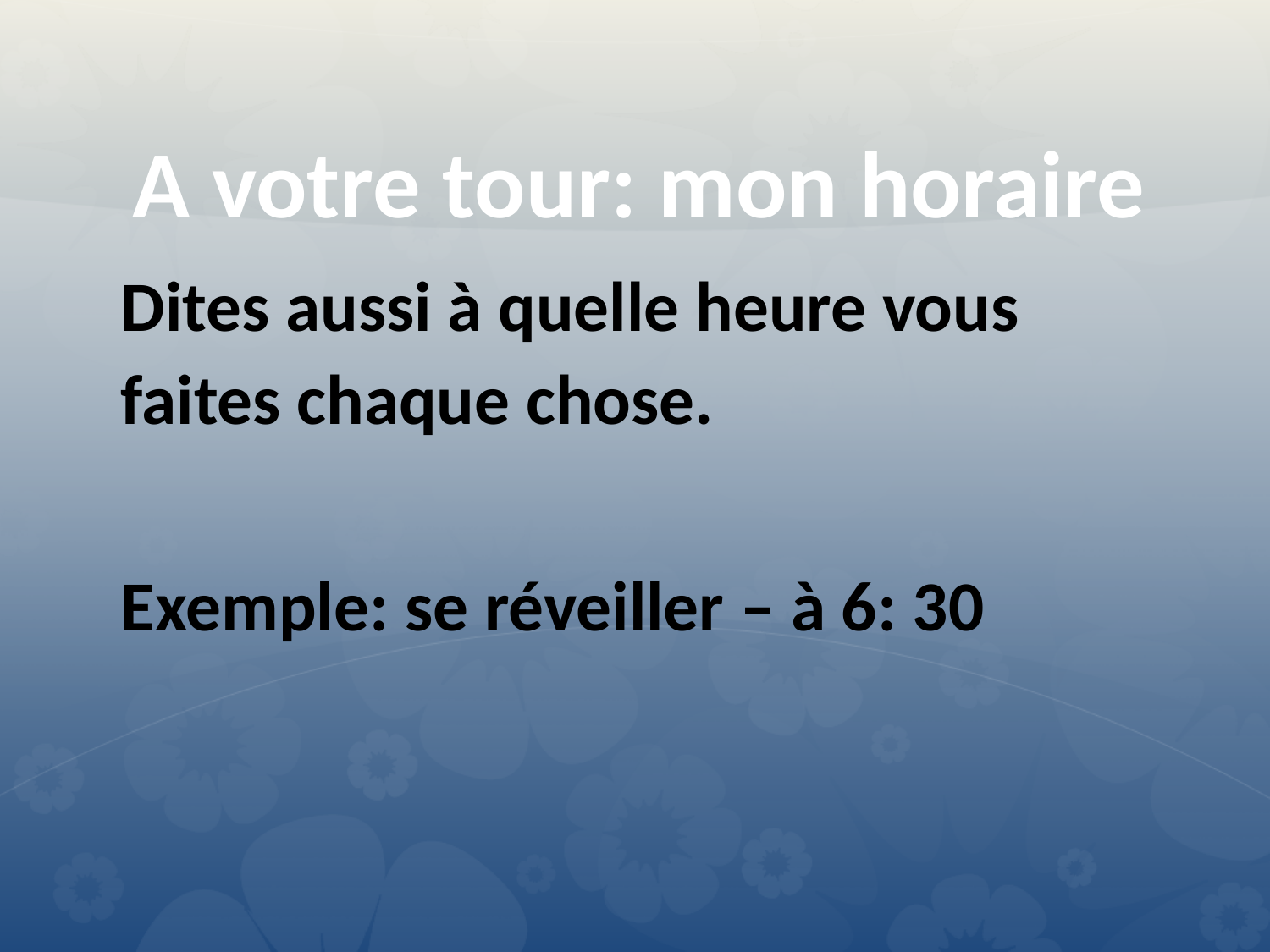

# A votre tour: mon horaire
Dites aussi à quelle heure vous faites chaque chose.

Exemple: se réveiller – à 6: 30